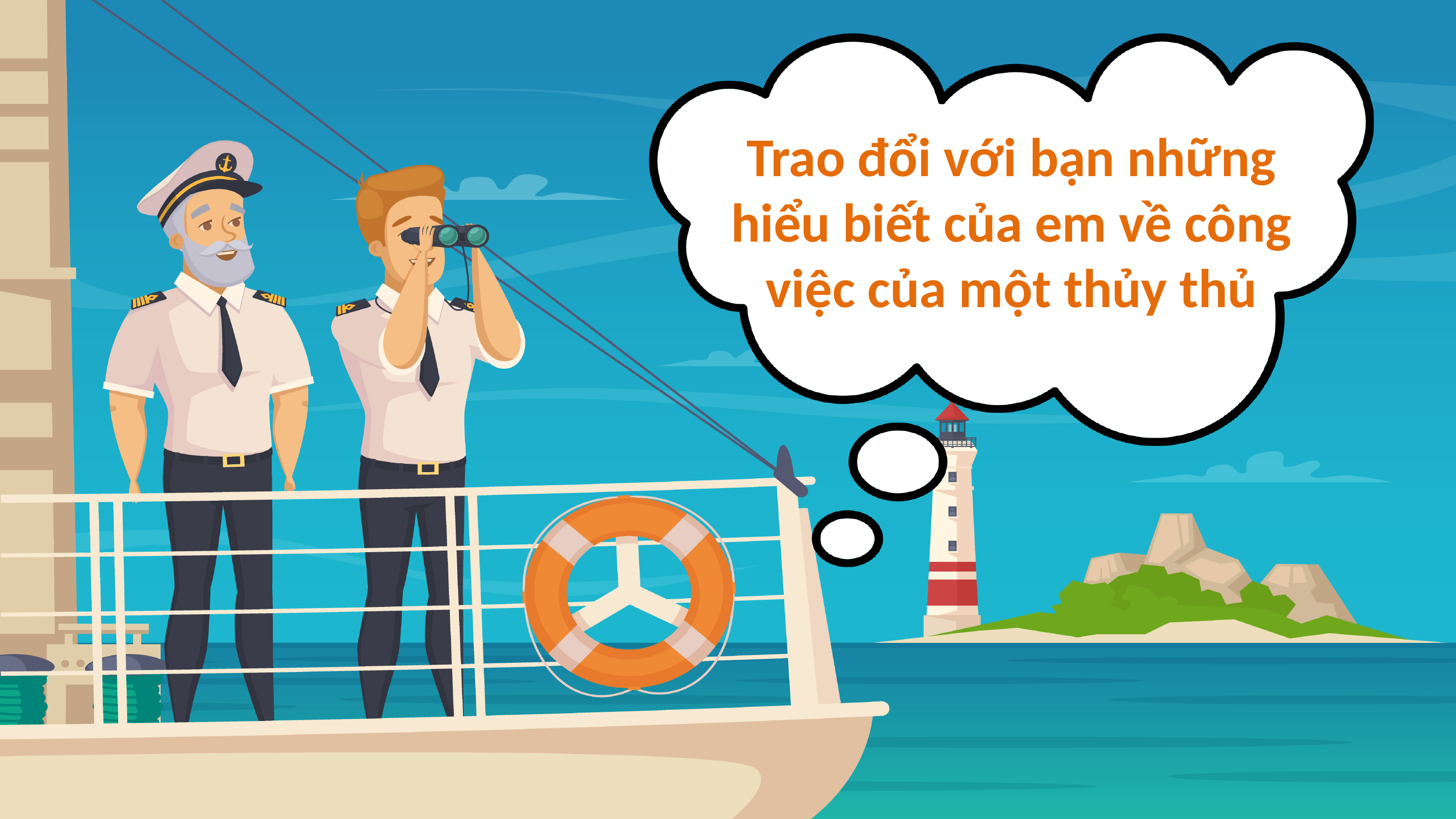

Trao đổi với bạn những hiểu biết của em về công việc của một thủy thủ